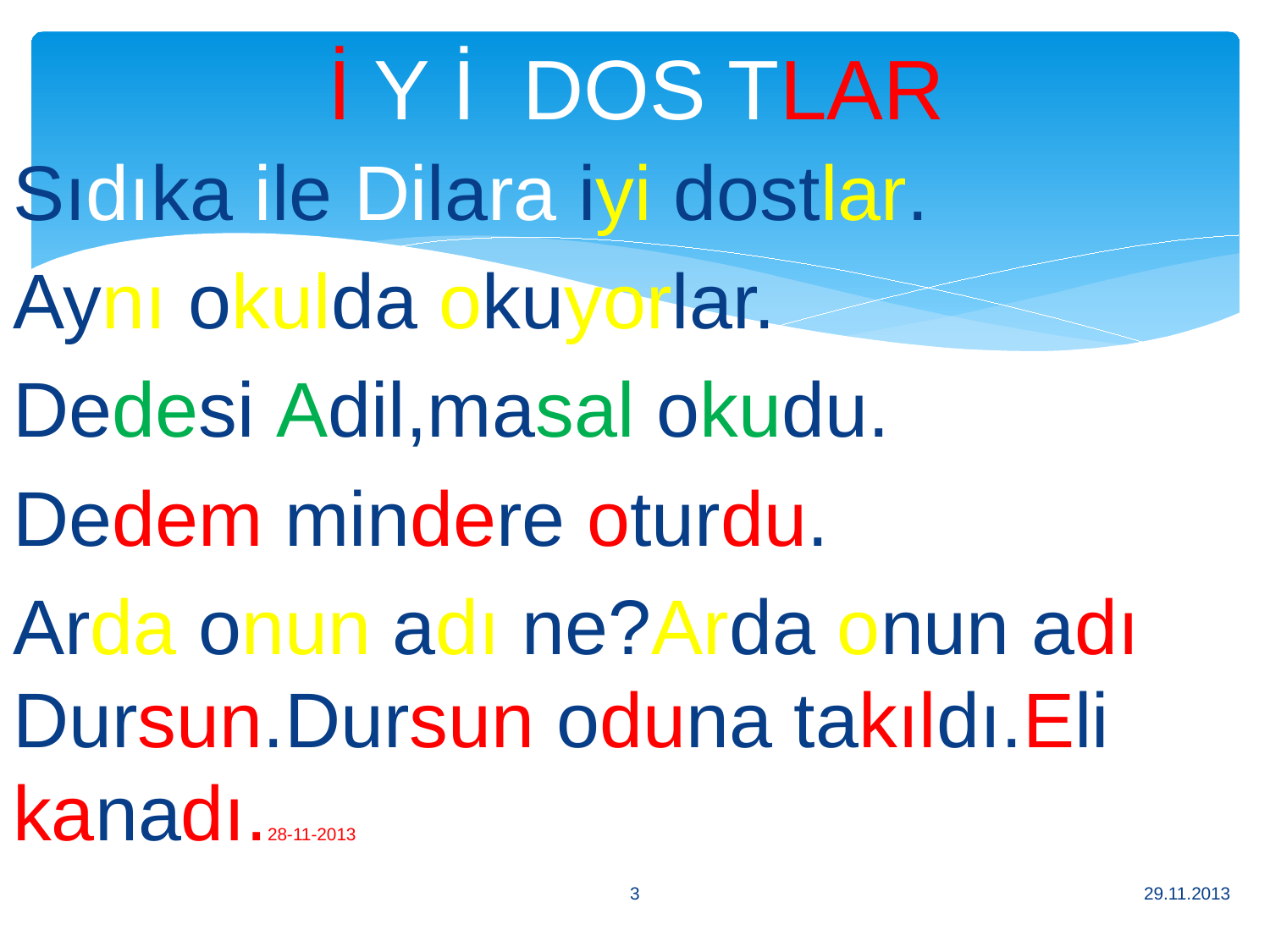

# İ Y İ  DOS TLAR
Sıdıka ile Dilara iyi dostlar.
Aynı okulda okuyorlar.
Dedesi Adil,masal okudu.
Dedem mindere oturdu.
Arda onun adı ne?Arda onun adı Dursun.Dursun oduna takıldı.Eli kanadı.28-11-2013
3
29.11.2013